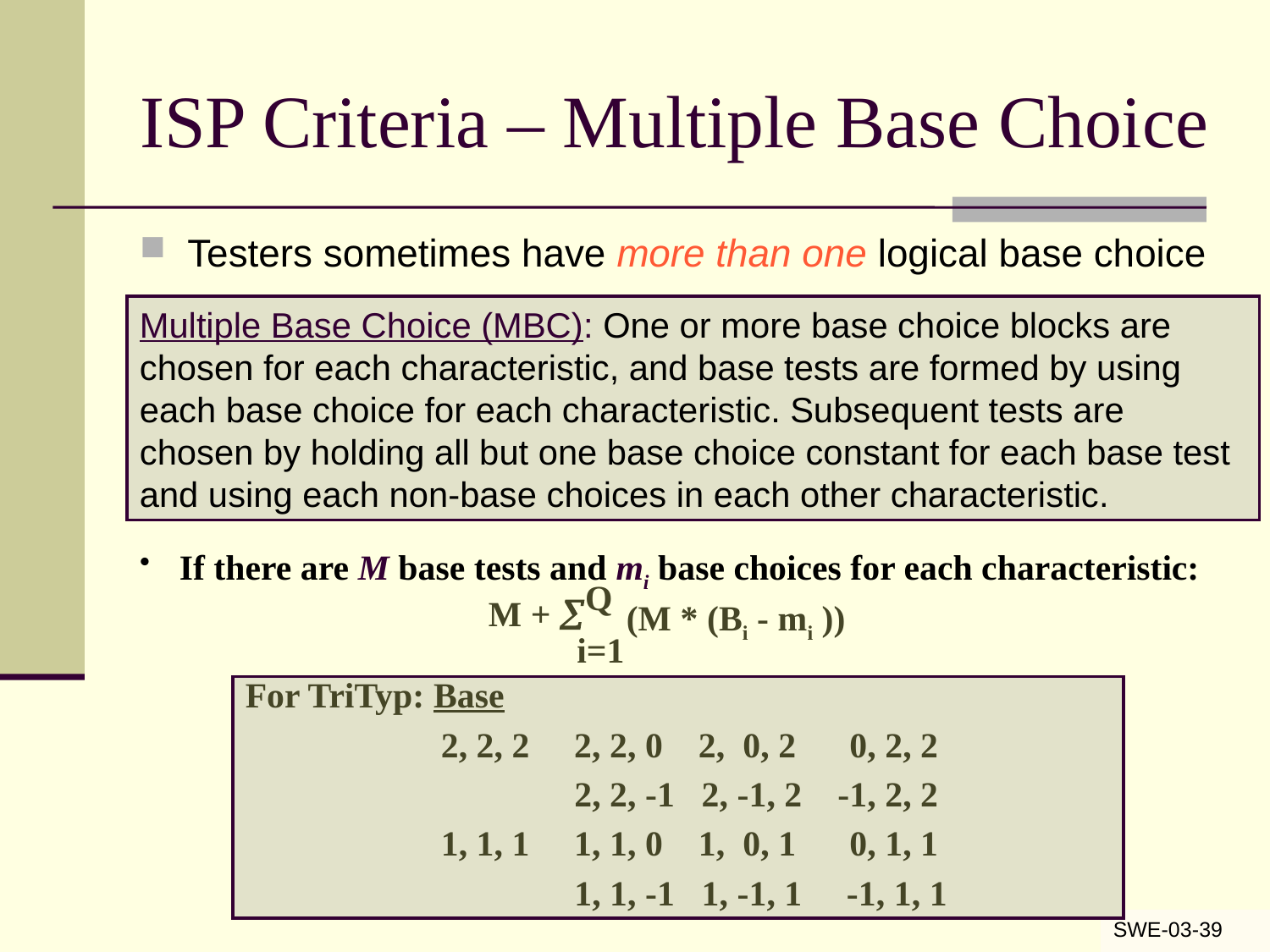

# ISP Criteria – Multiple Base Choice
Testers sometimes have more than one logical base choice
Multiple Base Choice (MBC): One or more base choice blocks are chosen for each characteristic, and base tests are formed by using each base choice for each characteristic. Subsequent tests are chosen by holding all but one base choice constant for each base test and using each non-base choices in each other characteristic.
If there are M base tests and mi base choices for each characteristic:
Q
M + ∑
(M * (Bi - mi ))
i=1
For TriTyp: Base
                      2, 2, 2     2, 2, 0    2,  0, 2      0, 2, 2
                                     2, 2, -1   2, -1, 2    -1, 2, 2
                      1, 1, 1     1, 1, 0    1,  0, 1      0, 1, 1
                                     1, 1, -1   1, -1, 1     -1, 1, 1